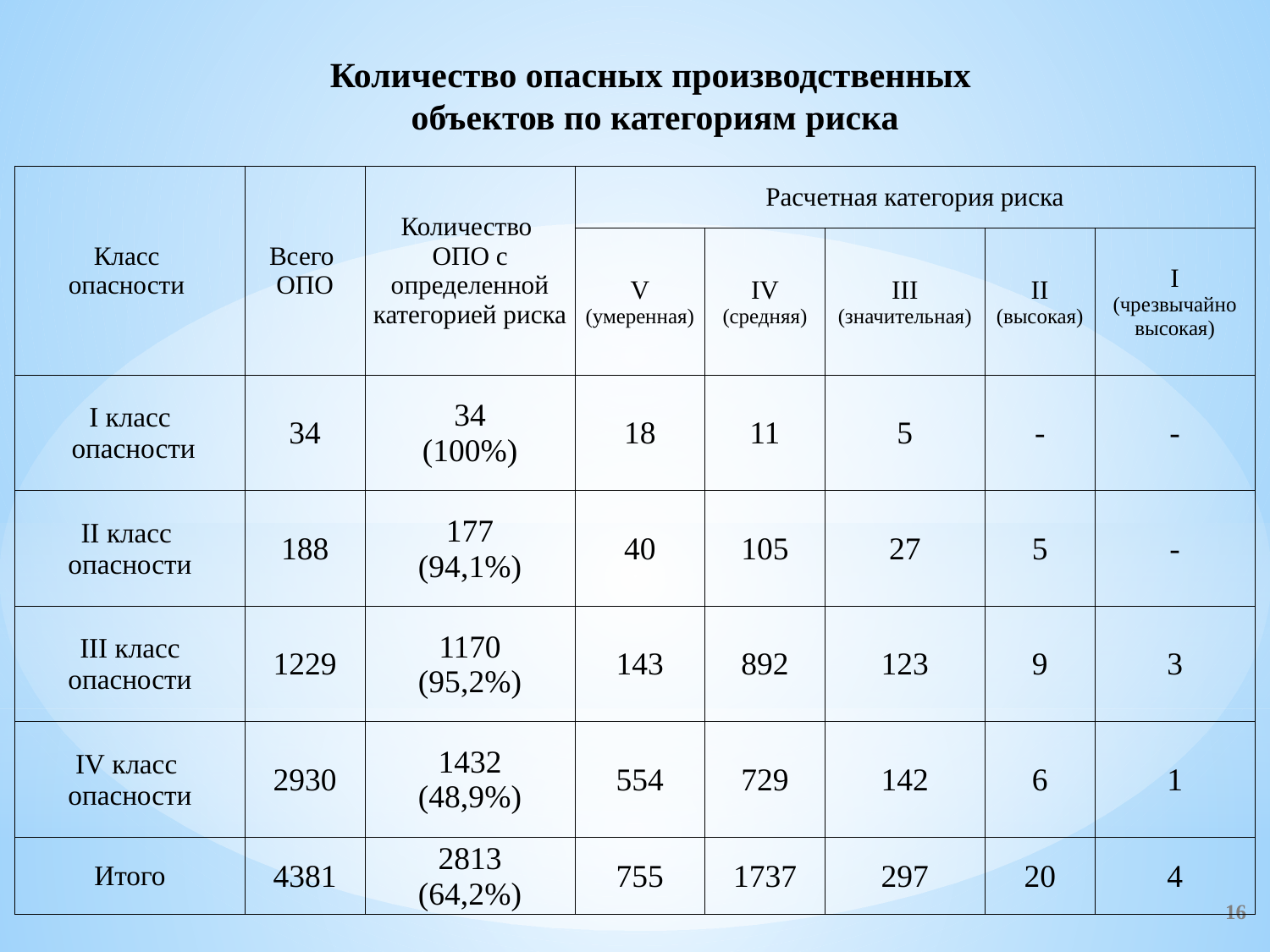

Количество опасных производственных
объектов по категориям риска
| Класс опасности | Всего ОПО | Количество ОПО с определенной категорией риска | Расчетная категория риска |  |  |  |  |
| --- | --- | --- | --- | --- | --- | --- | --- |
|  |  |  | V (умеренная) | IV (средняя) | III (значительная) | II (высокая) | I (чрезвычайно высокая) |
| I класс опасности | 34 | 34 (100%) | 18 | 11 | 5 | - | - |
| II класс опасности | 188 | 177 (94,1%) | 40 | 105 | 27 | 5 | - |
| III класс опасности | 1229 | 1170 (95,2%) | 143 | 892 | 123 | 9 | 3 |
| IV класс опасности | 2930 | 1432 (48,9%) | 554 | 729 | 142 | 6 | 1 |
| Итого | 4381 | 2813 (64,2%) | 755 | 1737 | 297 | 20 | 4 |
16